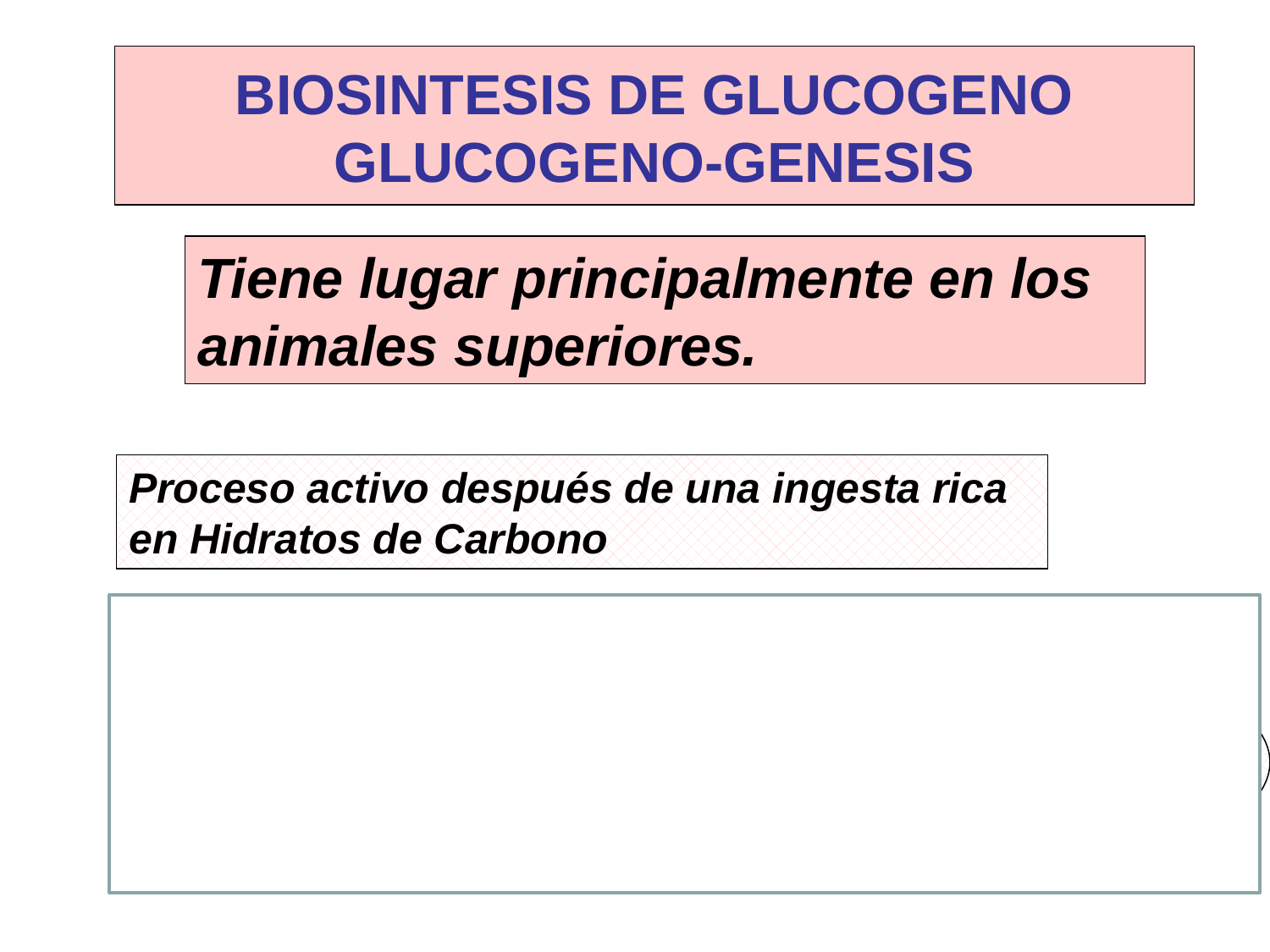

# BIOSINTESIS DE GLUCOGENO GLUCOGENO-GENESIS
Tiene lugar principalmente en los animales superiores.
Proceso activo después de una ingesta rica en Hidratos de Carbono

PRECURSORES:
GLUCOSA
LACTATO	          ALANINA

GLU        Glu-6-P
                Glu-1-P

Citoplasma de la célula